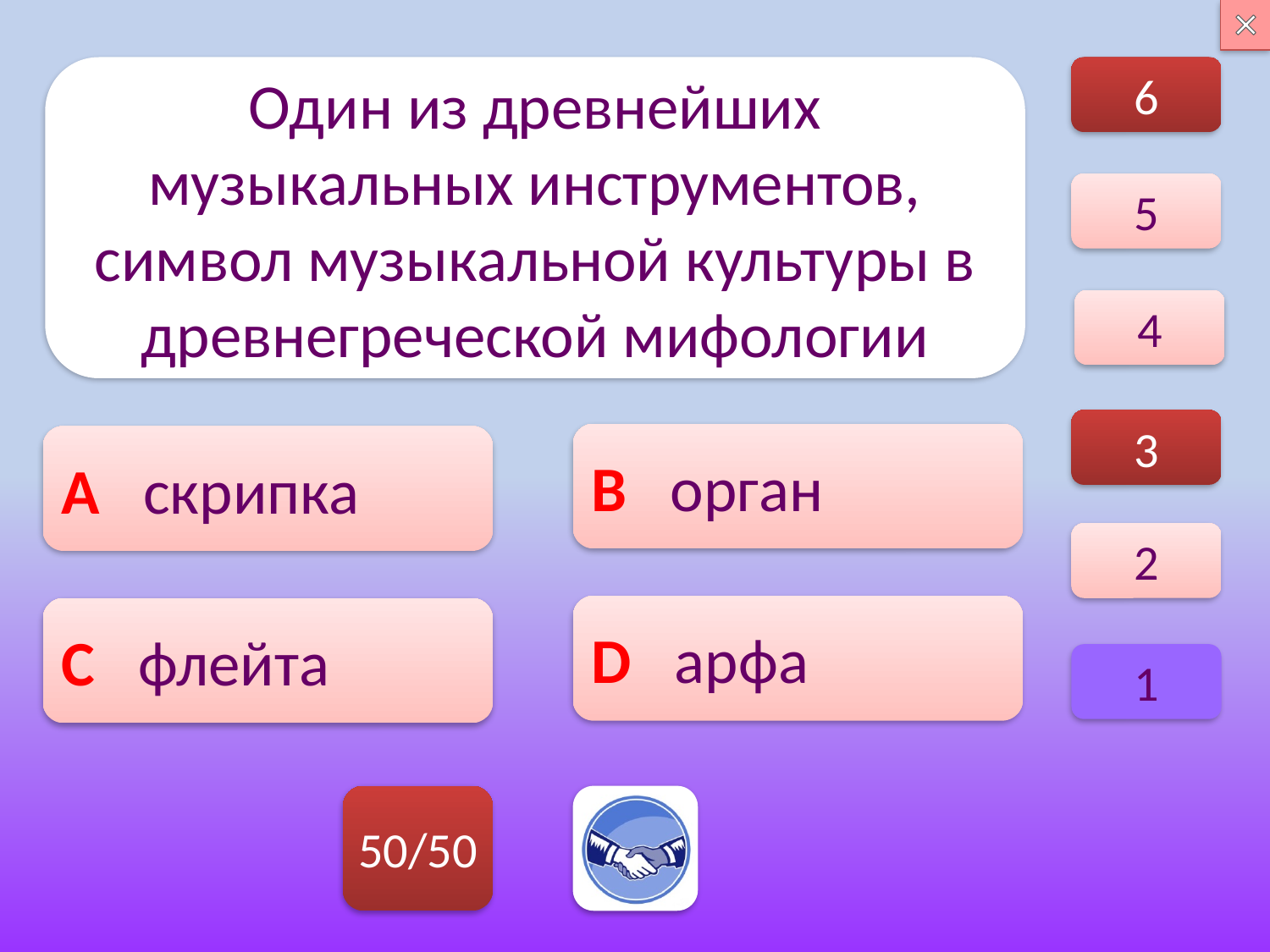

6
Один из древнейших музыкальных инструментов, символ музыкальной культуры в древнегреческой мифологии
5
4
3
В   орган
А   скрипка
2
D   арфа
C   флейта
1
50/50